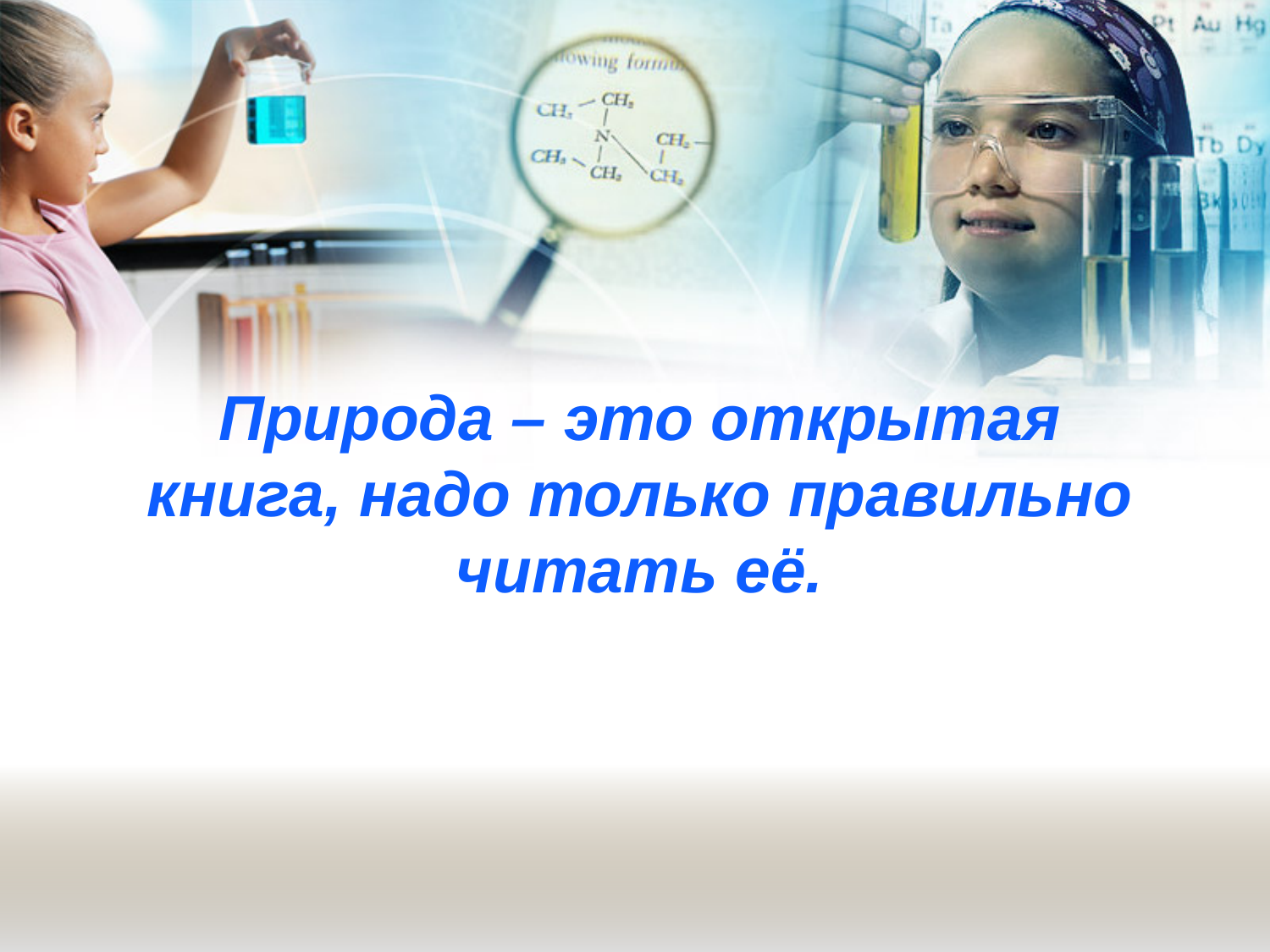

Природа – это открытая книга, надо только правильно читать её.
#